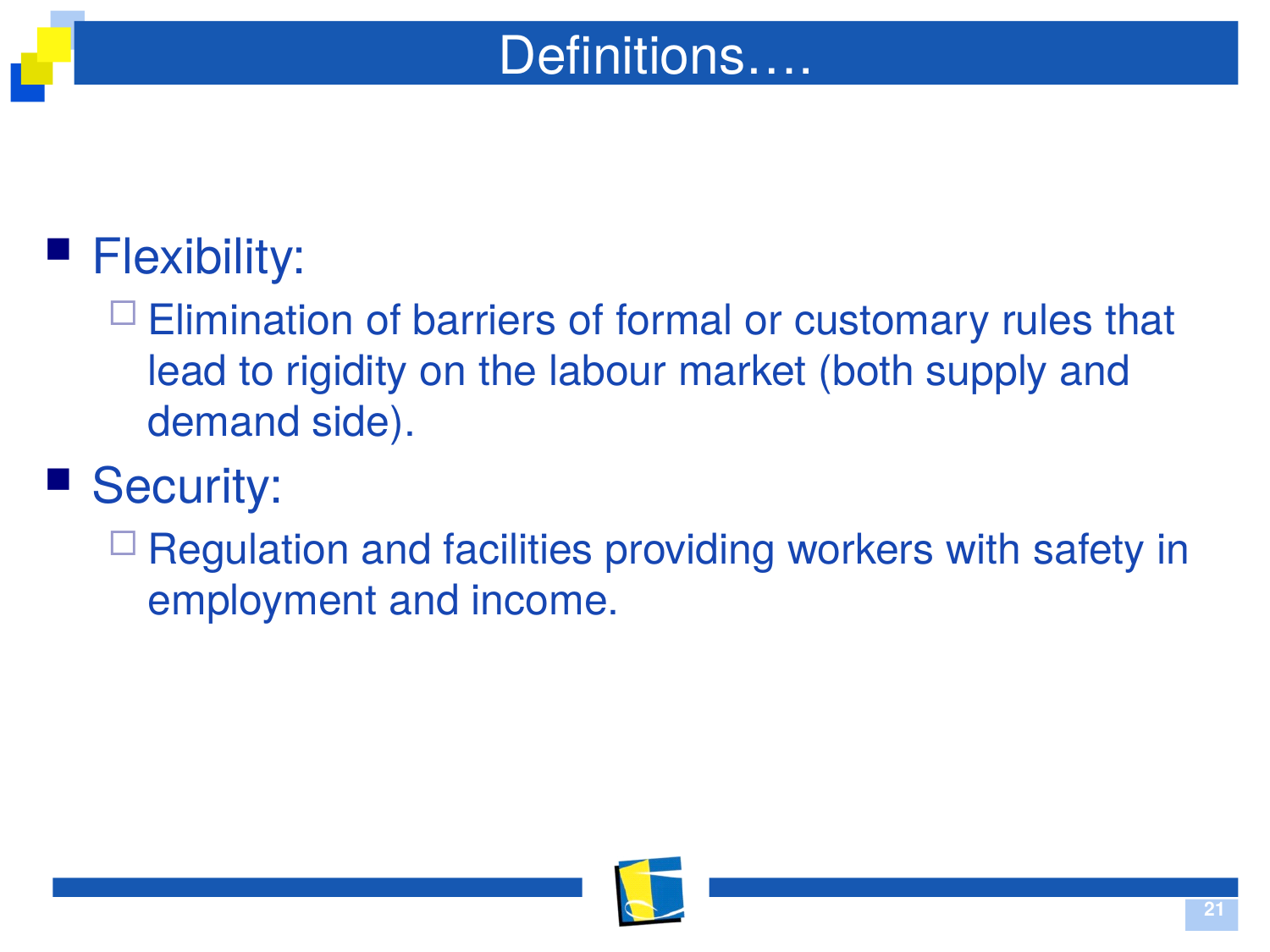

# Definitions….
Flexibility:
Elimination of barriers of formal or customary rules that lead to rigidity on the labour market (both supply and demand side).
Security:
Regulation and facilities providing workers with safety in employment and income.
21